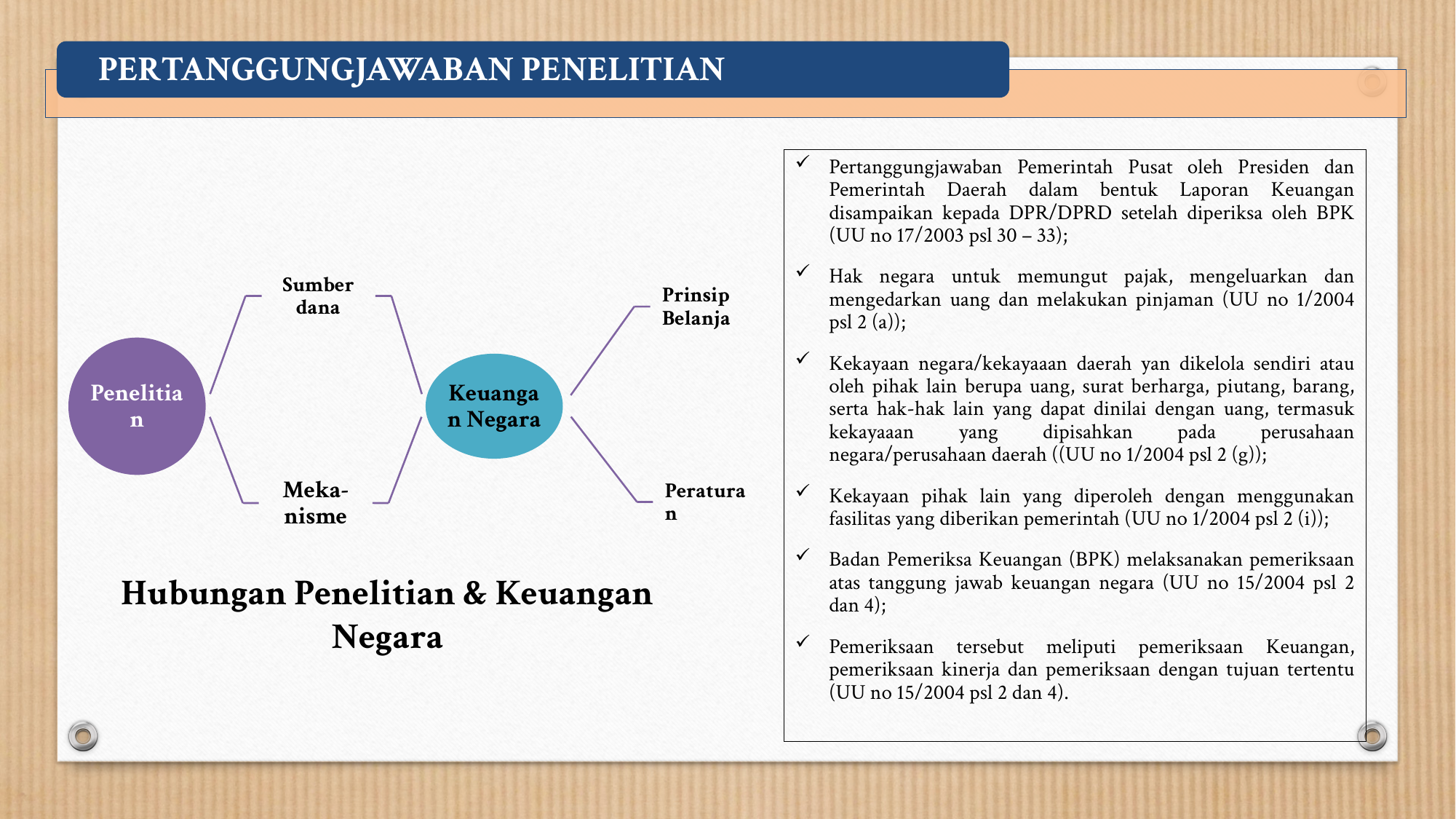

PERTANGGUNGJAWABAN PENELITIAN
Penelitian
Sumber dana
Meka-nisme
Keuangan Negara
Prinsip Belanja
Peraturan
Pertanggungjawaban Pemerintah Pusat oleh Presiden dan Pemerintah Daerah dalam bentuk Laporan Keuangan disampaikan kepada DPR/DPRD setelah diperiksa oleh BPK (UU no 17/2003 psl 30 – 33);
Hak negara untuk memungut pajak, mengeluarkan dan mengedarkan uang dan melakukan pinjaman (UU no 1/2004 psl 2 (a));
Kekayaan negara/kekayaaan daerah yan dikelola sendiri atau oleh pihak lain berupa uang, surat berharga, piutang, barang, serta hak-hak lain yang dapat dinilai dengan uang, termasuk kekayaaan yang dipisahkan pada perusahaan negara/perusahaan daerah ((UU no 1/2004 psl 2 (g));
Kekayaan pihak lain yang diperoleh dengan menggunakan fasilitas yang diberikan pemerintah (UU no 1/2004 psl 2 (i));
Badan Pemeriksa Keuangan (BPK) melaksanakan pemeriksaan atas tanggung jawab keuangan negara (UU no 15/2004 psl 2 dan 4);
Pemeriksaan tersebut meliputi pemeriksaan Keuangan, pemeriksaan kinerja dan pemeriksaan dengan tujuan tertentu (UU no 15/2004 psl 2 dan 4).

Hubungan Penelitian & Keuangan Negara